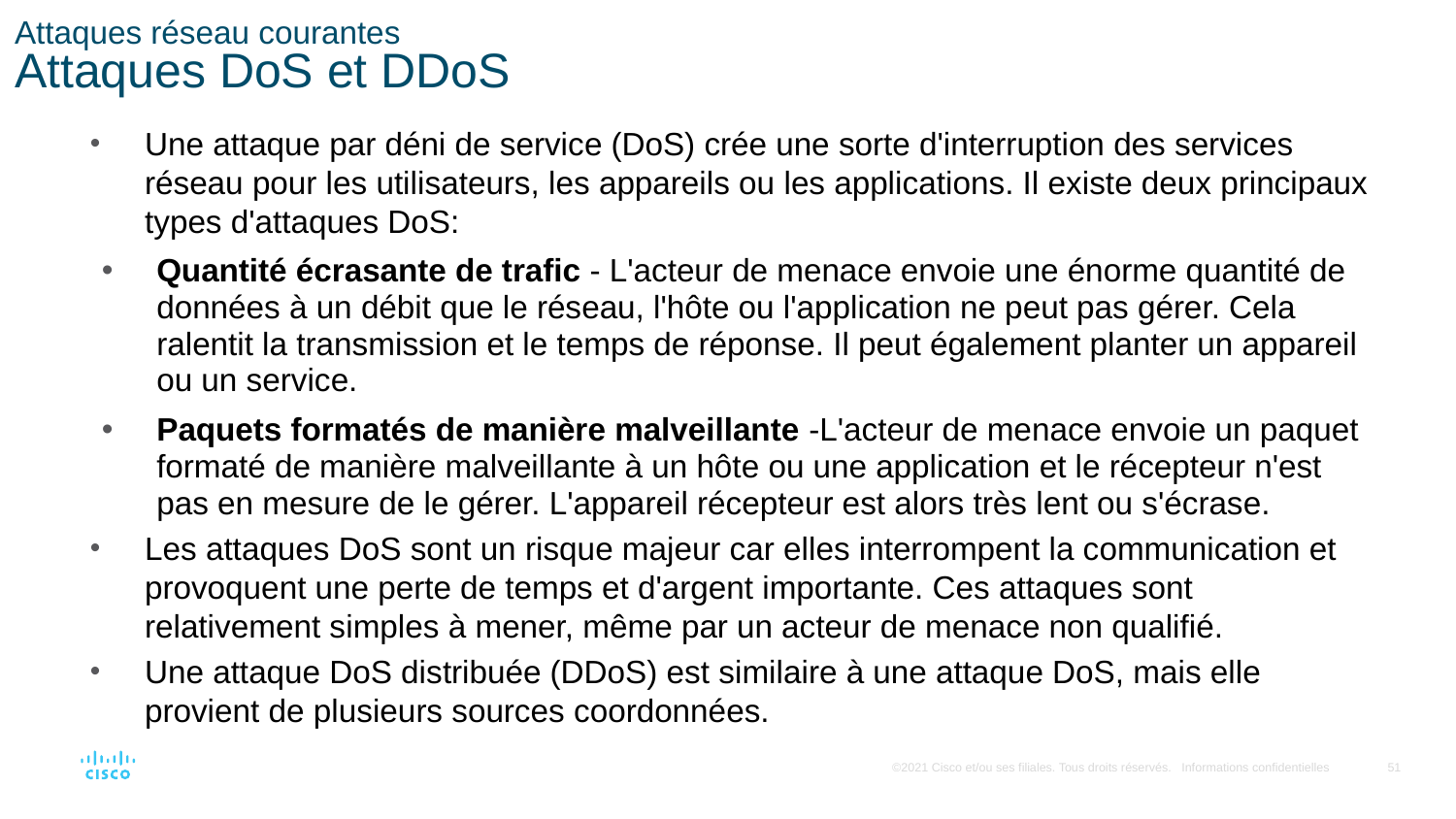

# Attaques réseau courantes Attaques DoS et DDoS
Une attaque par déni de service (DoS) crée une sorte d'interruption des services réseau pour les utilisateurs, les appareils ou les applications. Il existe deux principaux types d'attaques DoS:
Quantité écrasante de trafic - L'acteur de menace envoie une énorme quantité de données à un débit que le réseau, l'hôte ou l'application ne peut pas gérer. Cela ralentit la transmission et le temps de réponse. Il peut également planter un appareil ou un service.
Paquets formatés de manière malveillante -L'acteur de menace envoie un paquet formaté de manière malveillante à un hôte ou une application et le récepteur n'est pas en mesure de le gérer. L'appareil récepteur est alors très lent ou s'écrase.
Les attaques DoS sont un risque majeur car elles interrompent la communication et provoquent une perte de temps et d'argent importante. Ces attaques sont relativement simples à mener, même par un acteur de menace non qualifié.
Une attaque DoS distribuée (DDoS) est similaire à une attaque DoS, mais elle provient de plusieurs sources coordonnées.